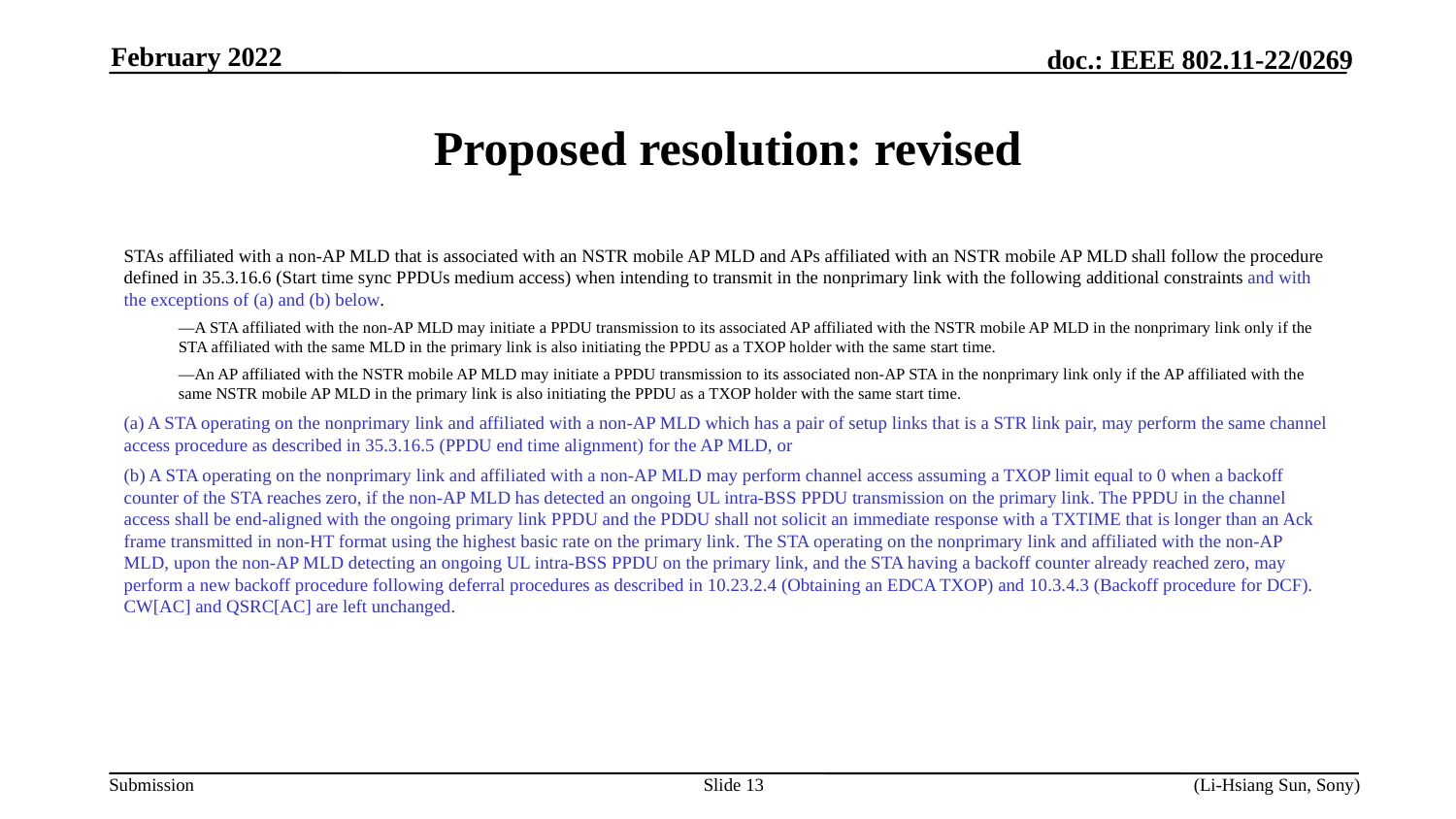

February 2022
# Proposed resolution: revised
STAs affiliated with a non-AP MLD that is associated with an NSTR mobile AP MLD and APs affiliated with an NSTR mobile AP MLD shall follow the procedure defined in 35.3.16.6 (Start time sync PPDUs medium access) when intending to transmit in the nonprimary link with the following additional constraints and with the exceptions of (a) and (b) below.
—A STA affiliated with the non-AP MLD may initiate a PPDU transmission to its associated AP affiliated with the NSTR mobile AP MLD in the nonprimary link only if the STA affiliated with the same MLD in the primary link is also initiating the PPDU as a TXOP holder with the same start time.
—An AP affiliated with the NSTR mobile AP MLD may initiate a PPDU transmission to its associated non-AP STA in the nonprimary link only if the AP affiliated with the same NSTR mobile AP MLD in the primary link is also initiating the PPDU as a TXOP holder with the same start time.
(a) A STA operating on the nonprimary link and affiliated with a non-AP MLD which has a pair of setup links that is a STR link pair, may perform the same channel access procedure as described in 35.3.16.5 (PPDU end time alignment) for the AP MLD, or
(b) A STA operating on the nonprimary link and affiliated with a non-AP MLD may perform channel access assuming a TXOP limit equal to 0 when a backoff counter of the STA reaches zero, if the non-AP MLD has detected an ongoing UL intra-BSS PPDU transmission on the primary link. The PPDU in the channel access shall be end-aligned with the ongoing primary link PPDU and the PDDU shall not solicit an immediate response with a TXTIME that is longer than an Ack frame transmitted in non-HT format using the highest basic rate on the primary link. The STA operating on the nonprimary link and affiliated with the non-AP MLD, upon the non-AP MLD detecting an ongoing UL intra-BSS PPDU on the primary link, and the STA having a backoff counter already reached zero, may perform a new backoff procedure following deferral procedures as described in 10.23.2.4 (Obtaining an EDCA TXOP) and 10.3.4.3 (Backoff procedure for DCF). CW[AC] and QSRC[AC] are left unchanged.
Slide 13
(Li-Hsiang Sun, Sony)